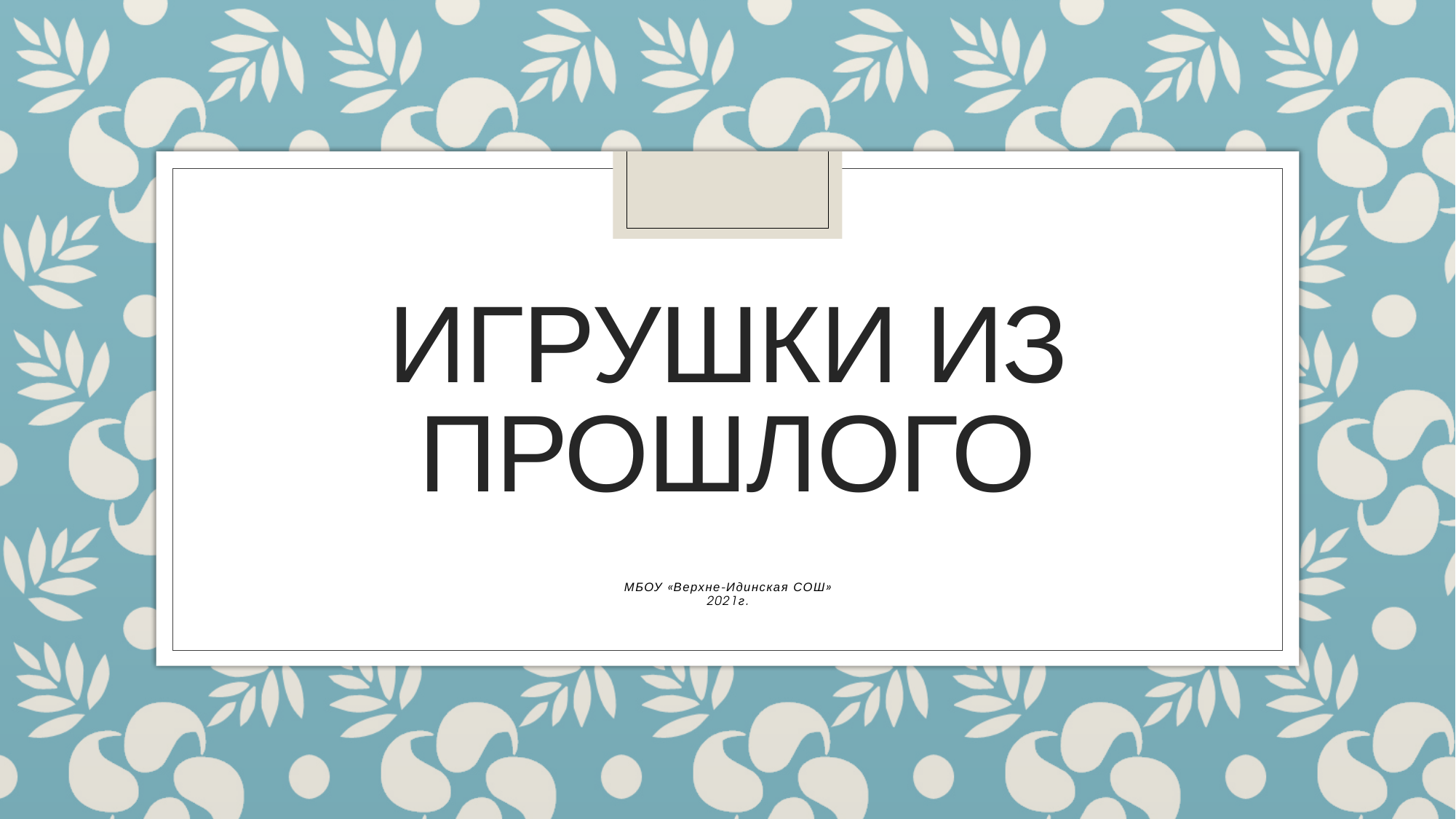

# Игрушки из прошлого

МБОУ «Верхне-Идинская СОШ»
2021г.